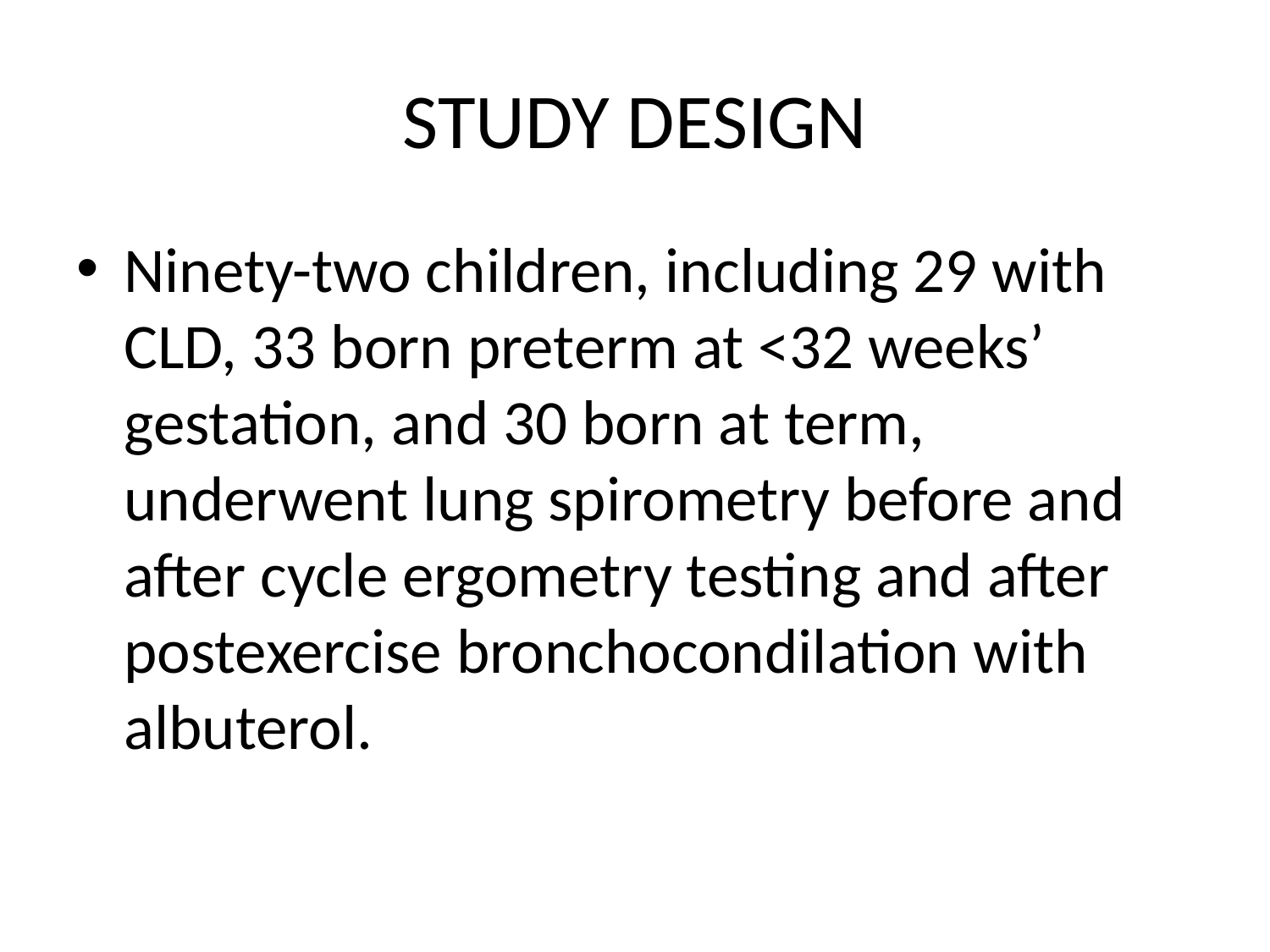

# STUDY DESIGN
Ninety-two children, including 29 with CLD, 33 born preterm at <32 weeks’ gestation, and 30 born at term, underwent lung spirometry before and after cycle ergometry testing and after postexercise bronchocondilation with albuterol.